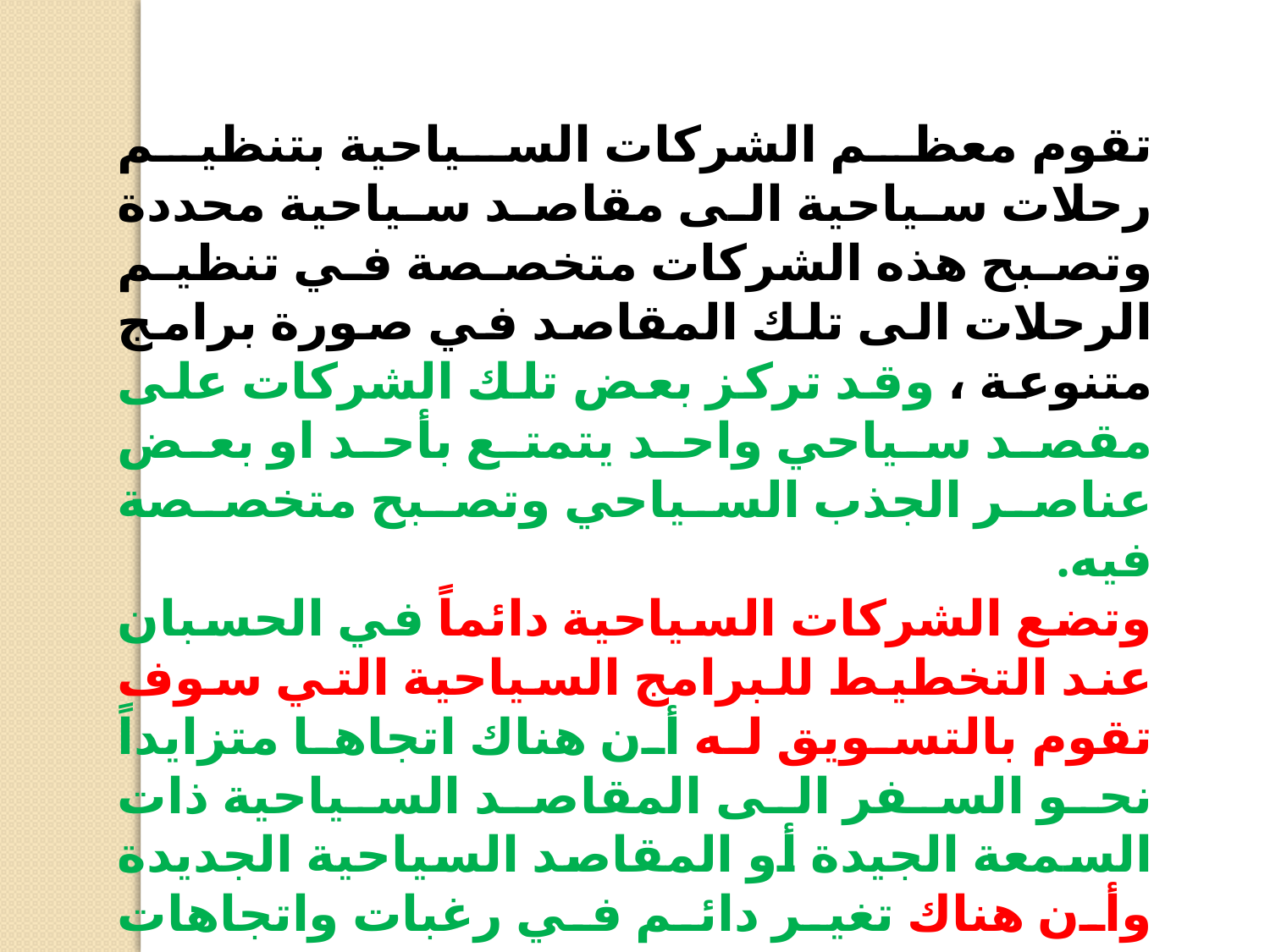

تقوم معظم الشركات السياحية بتنظيم رحلات سياحية الى مقاصد سياحية محددة وتصبح هذه الشركات متخصصة في تنظيم الرحلات الى تلك المقاصد في صورة برامج متنوعة ، وقد تركز بعض تلك الشركات على مقصد سياحي واحد يتمتع بأحد او بعض عناصر الجذب السياحي وتصبح متخصصة فيه.
وتضع الشركات السياحية دائماً في الحسبان عند التخطيط للبرامج السياحية التي سوف تقوم بالتسويق له أن هناك اتجاها متزايداً نحو السفر الى المقاصد السياحية ذات السمعة الجيدة أو المقاصد السياحية الجديدة وأن هناك تغير دائم في رغبات واتجاهات السائحين وميولهم والانماط السياحية المحببة لهم بالإضافة الى الرغبة في تعدد الانماط السياحية في الرحلة الواحدة .